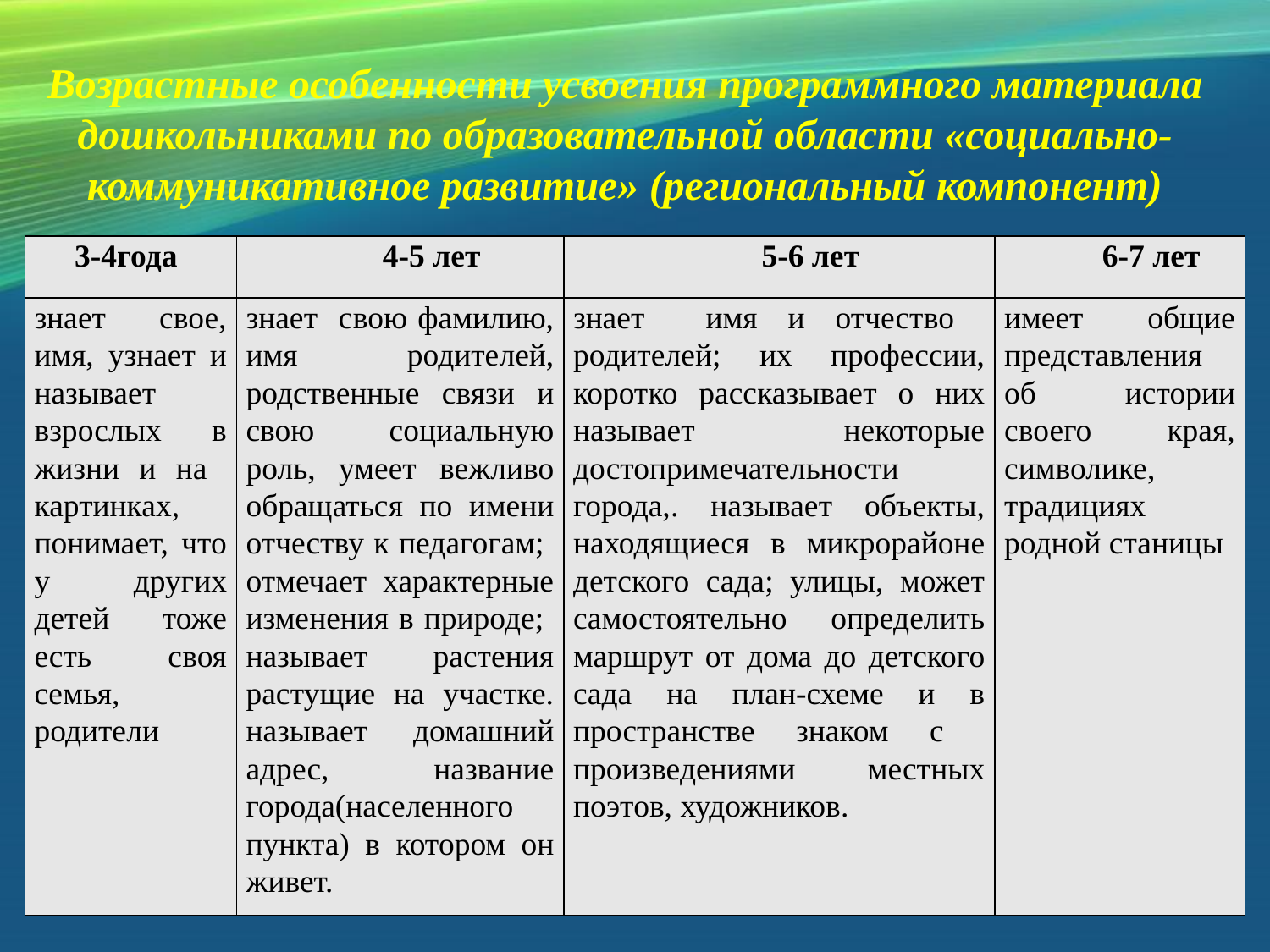

# Возрастные особенности усвоения программного материала дошкольниками по образовательной области «социально-коммуникативное развитие» (региональный компонент)

| 3-4года | 4-5 лет | 5-6 лет | 6-7 лет |
| --- | --- | --- | --- |
| знает свое, имя, узнает и называет взрослых в жизни и на картинках, понимает, что у других детей тоже есть своя семья, родители | знает свою фамилию, имя родителей, родственные связи и свою социальную роль, умеет вежливо обращаться по имени отчеству к педагогам; отмечает характерные изменения в природе; называет растения растущие на участке. называет домашний адрес, название города(населенного пункта) в котором он живет. | знает имя и отчество родителей; их профессии, коротко рассказывает о них называет некоторые достопримечательности города,. называет объекты, находящиеся в микрорайоне детского сада; улицы, может самостоятельно определить маршрут от дома до детского сада на план-схеме и в пространстве знаком с произведениями местных поэтов, художников. | имеет общие представления об истории своего края, символике, традициях родной станицы |